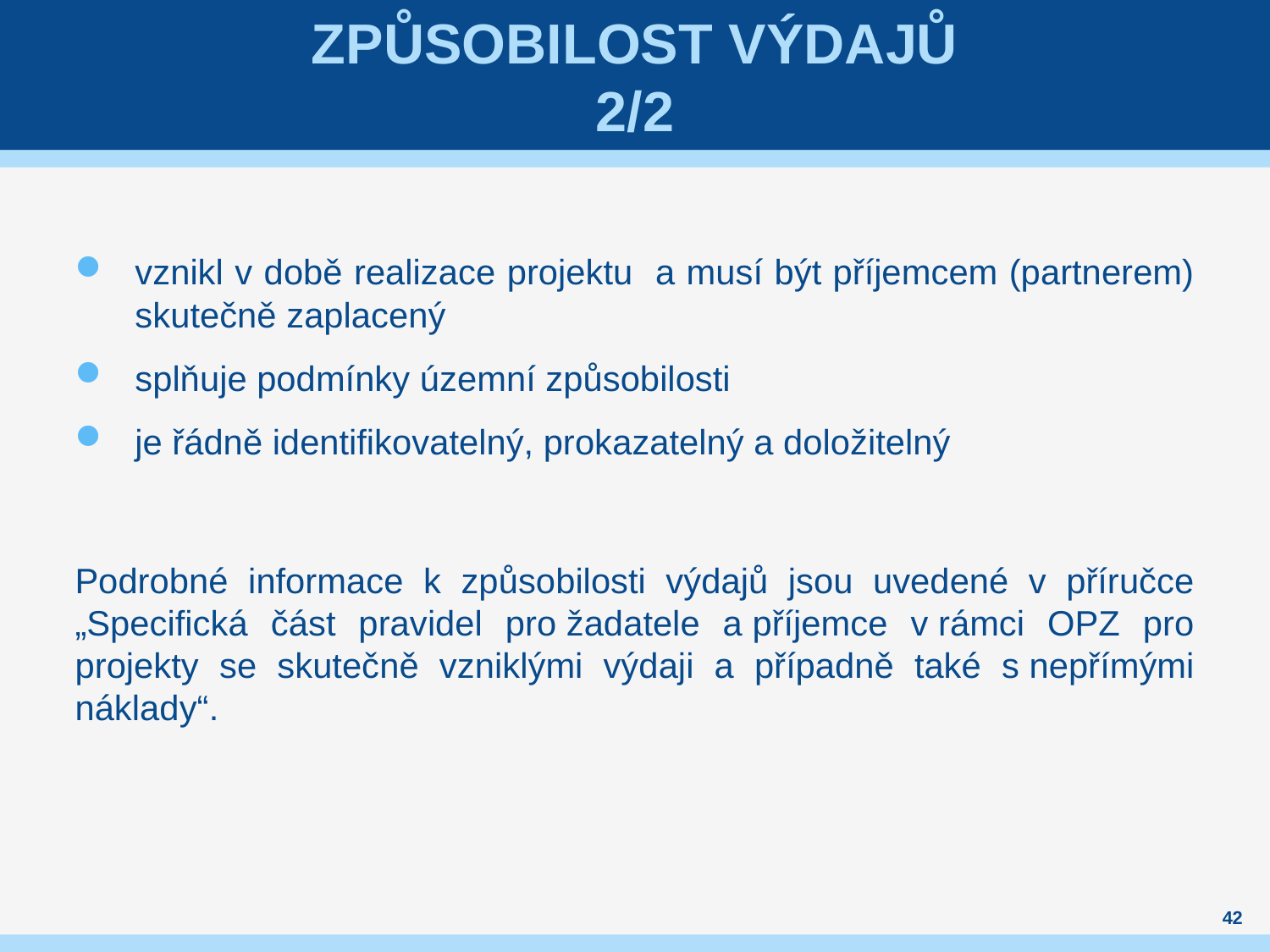

# Způsobilost výdajů 2/2
vznikl v době realizace projektu  a musí být příjemcem (partnerem) skutečně zaplacený
splňuje podmínky územní způsobilosti
je řádně identifikovatelný, prokazatelný a doložitelný

Podrobné informace k způsobilosti výdajů jsou uvedené v příručce „Specifická část pravidel pro žadatele a příjemce v rámci OPZ pro projekty se skutečně vzniklými výdaji a případně také s nepřímými náklady“.

42